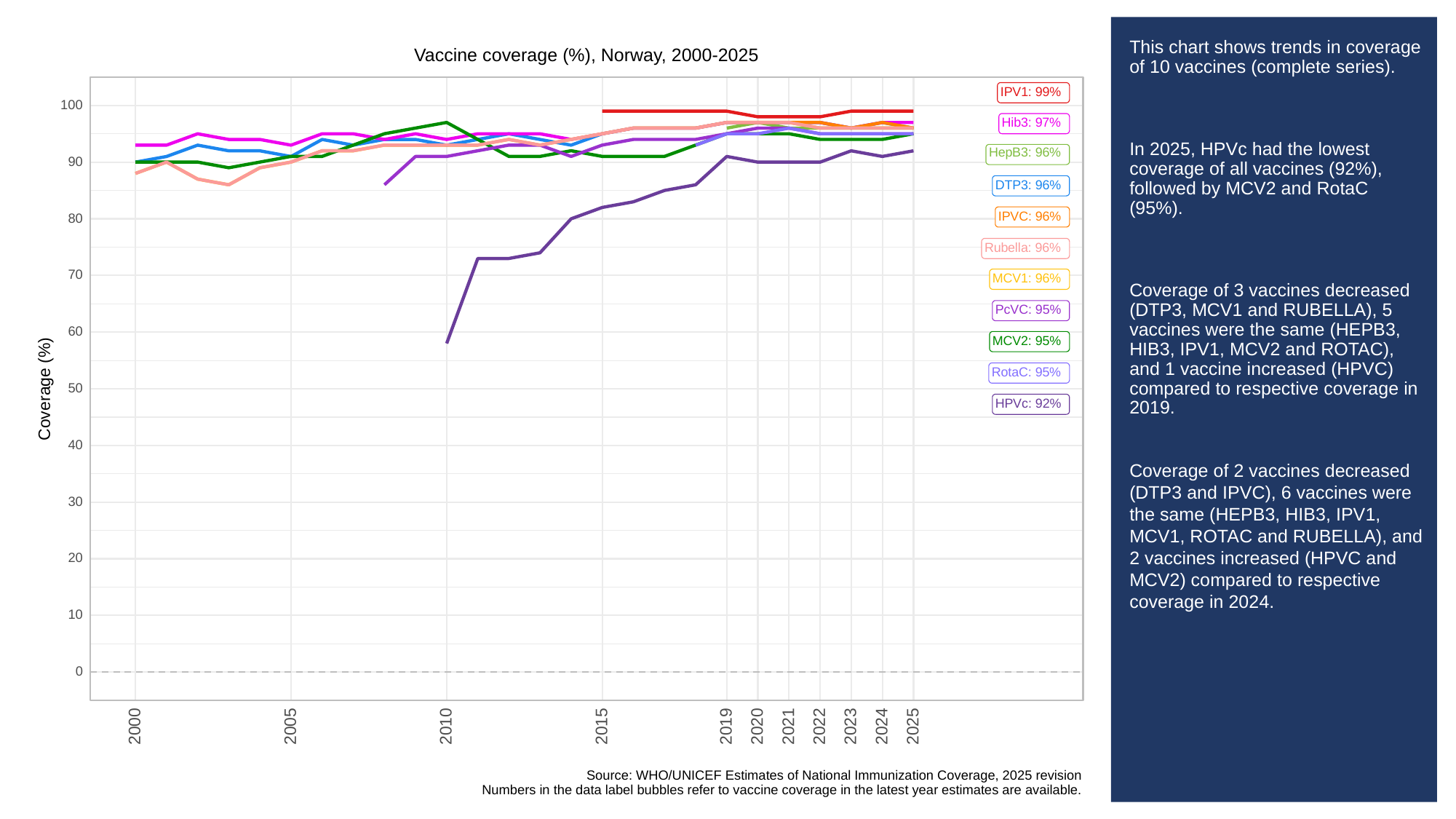

# This chart shows trends in coverage of 10 vaccines (complete series).

In 2025, HPVc had the lowest coverage of all vaccines (92%), followed by MCV2 and RotaC (95%).

Coverage of 3 vaccines decreased (DTP3, MCV1 and RUBELLA), 5 vaccines were the same (HEPB3, HIB3, IPV1, MCV2 and ROTAC), and 1 vaccine increased (HPVC) compared to respective coverage in 2019.

Coverage of 2 vaccines decreased (DTP3 and IPVC), 6 vaccines were the same (HEPB3, HIB3, IPV1, MCV1, ROTAC and RUBELLA), and 2 vaccines increased (HPVC and MCV2) compared to respective coverage in 2024.

Vaccine coverage (%), Norway, 2000-2025

IPV1: 99%

100

Hib3: 97%

HepB3: 96%

90

DTP3: 96%

IPVC: 96%
80

Rubella: 96%

70
MCV1: 96%

PcVC: 95%
60

MCV2: 95%

RotaC: 95%
Coverage (%)
50

HPVc: 92%

40

30

20

10

0

2023
2000
2005
2010
2015
2019
2020
2021
2022
2024
2025
Source: WHO/UNICEF Estimates of National Immunization Coverage, 2025 revision
Numbers in the data label bubbles refer to vaccine coverage in the latest year estimates are available.